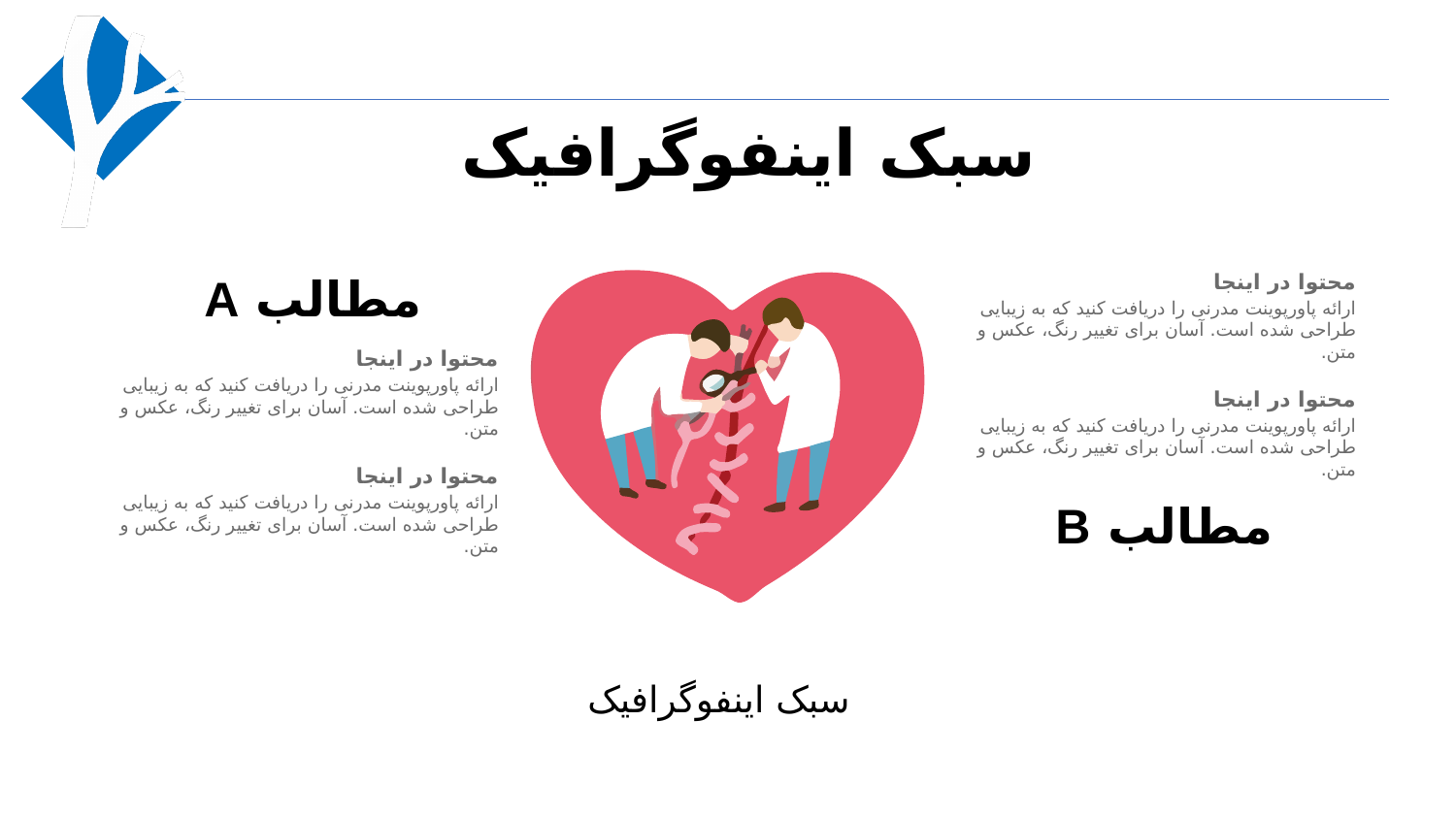

سبک اینفوگرافیک
محتوا در اینجا
ارائه پاورپوینت مدرنی را دریافت کنید که به زیبایی طراحی شده است. آسان برای تغییر رنگ، عکس و متن.
مطالب A

محتوا در اینجا
ارائه پاورپوینت مدرنی را دریافت کنید که به زیبایی طراحی شده است. آسان برای تغییر رنگ، عکس و متن.

محتوا در اینجا
ارائه پاورپوینت مدرنی را دریافت کنید که به زیبایی طراحی شده است. آسان برای تغییر رنگ، عکس و متن.
محتوا در اینجا
ارائه پاورپوینت مدرنی را دریافت کنید که به زیبایی طراحی شده است. آسان برای تغییر رنگ، عکس و متن.
مطالب B
سبک اینفوگرافیک